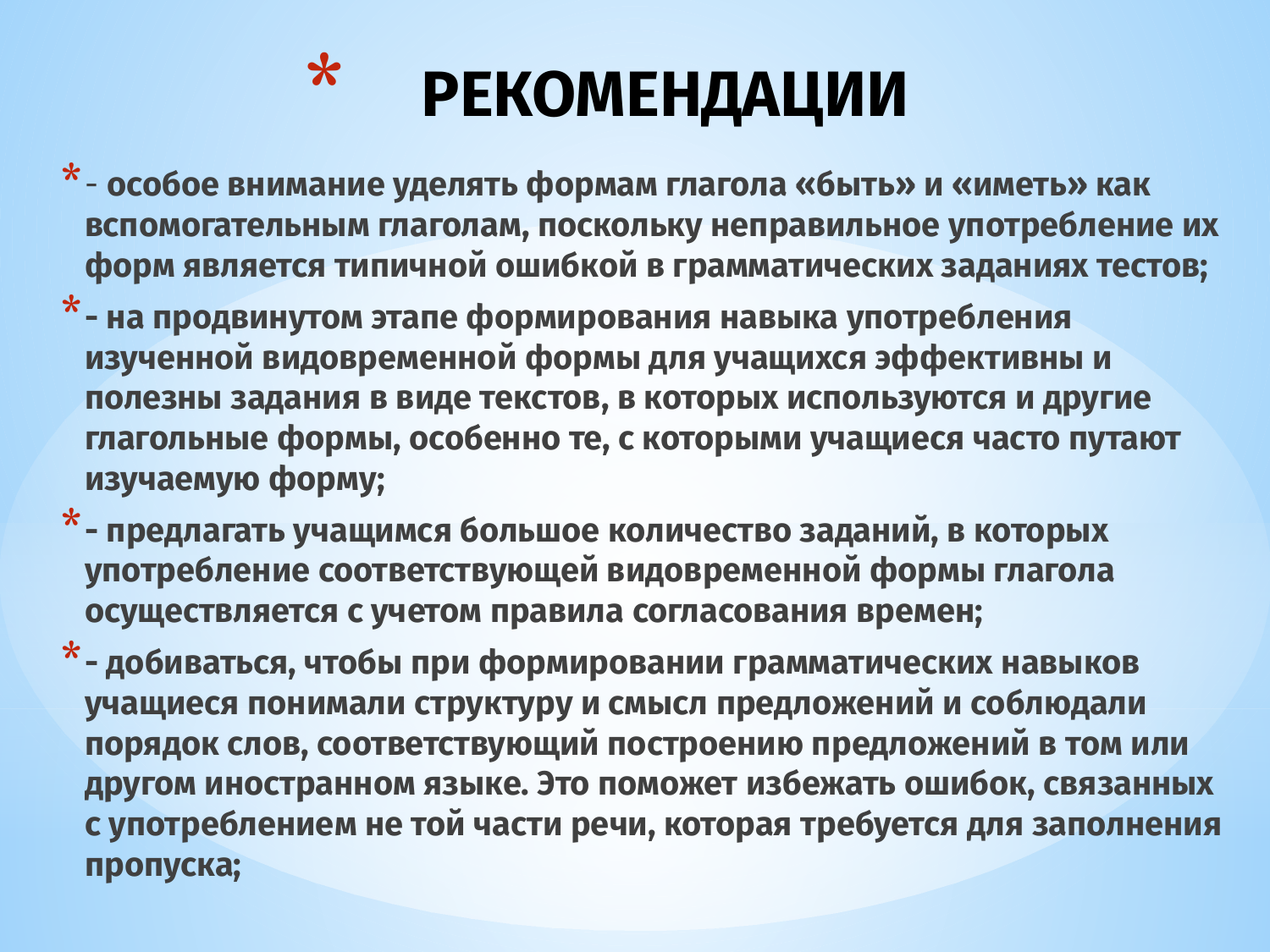

# РЕКОМЕНДАЦИИ
- особое внимание уделять формам глагола «быть» и «иметь» как вспомогательным глаголам, поскольку неправильное употребление их форм является типичной ошибкой в грамматических заданиях тестов;
- на продвинутом этапе формирования навыка употребления изученной видовременной формы для учащихся эффективны и полезны задания в виде текстов, в которых используются и другие глагольные формы, особенно те, с которыми учащиеся часто путают изучаемую форму;
- предлагать учащимся большое количество заданий, в которых употребление соответствующей видовременной формы глагола осуществляется с учетом правила согласования времен;
- добиваться, чтобы при формировании грамматических навыков учащиеся понимали структуру и смысл предложений и соблюдали порядок слов, соответствующий построению предложений в том или другом иностранном языке. Это поможет избежать ошибок, связанных с употреблением не той части речи, которая требуется для заполнения пропуска;